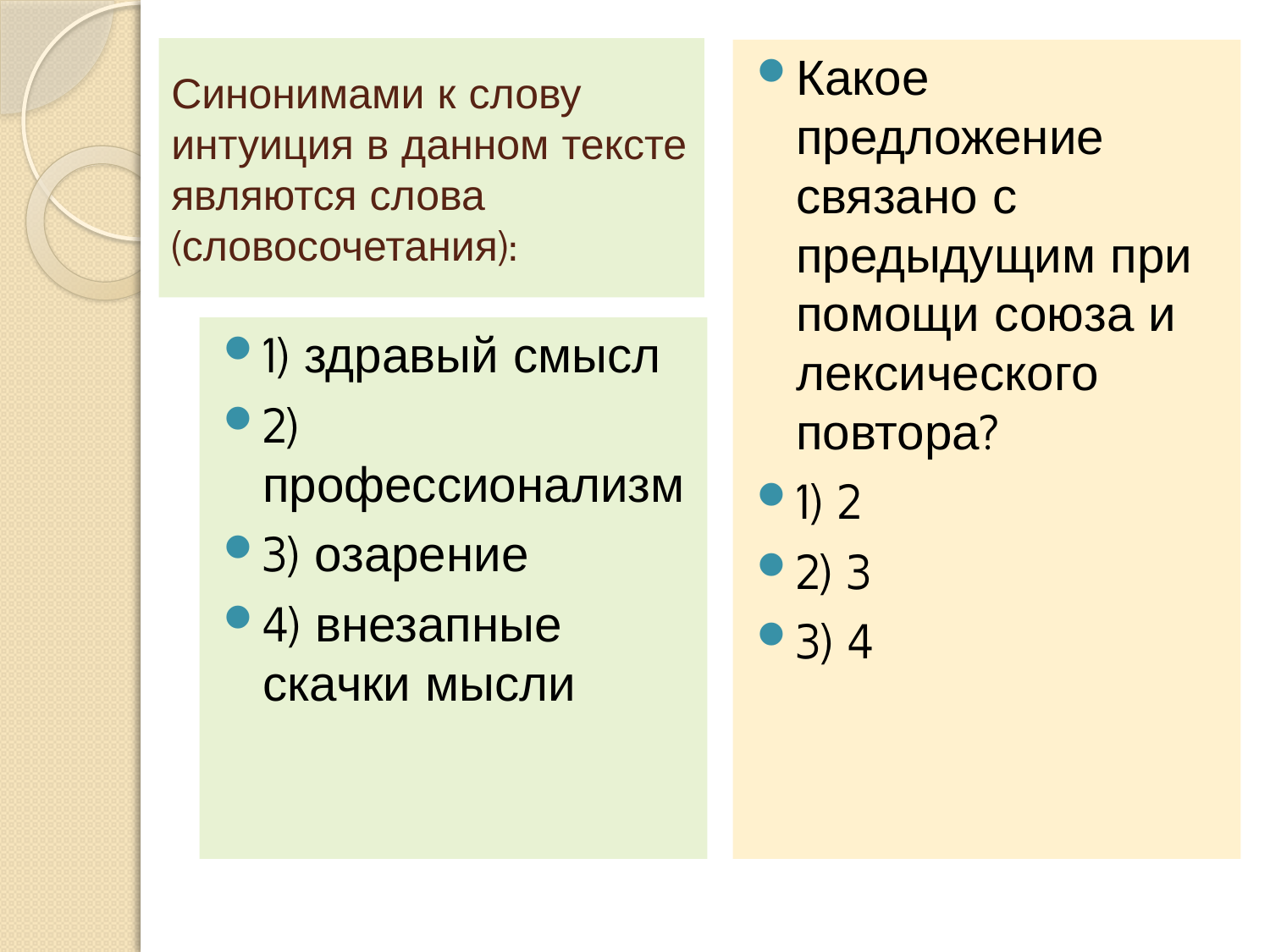

# Синонимами к слову интуиция в данном тексте являются слова (словосочетания):
Какое предложение связано с предыдущим при помощи союза и лексического повтора?
1) 2
2) 3
3) 4
1) здравый смысл
2) профессионализм
3) озарение
4) внезапные скачки мысли